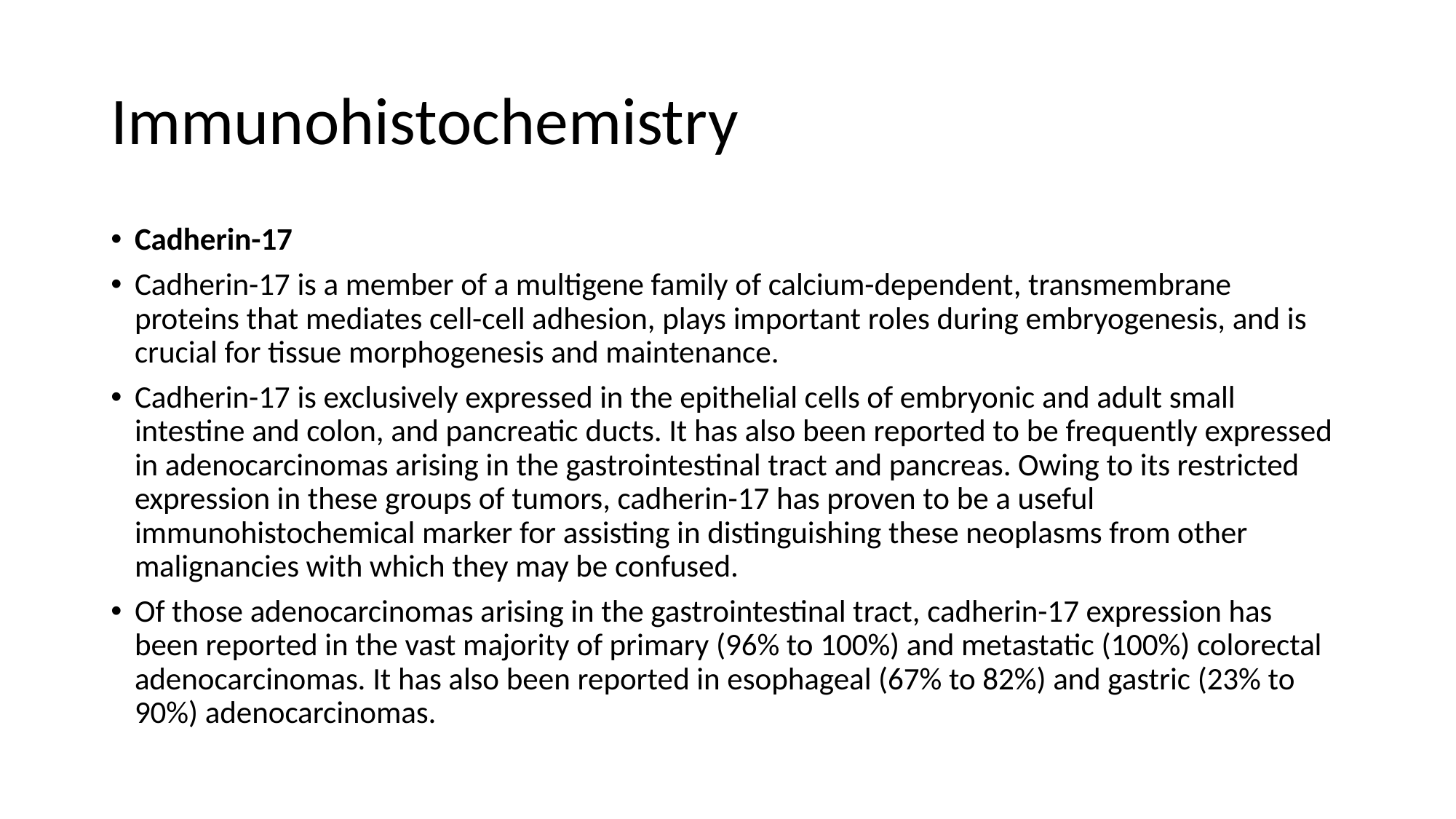

# Immunohistochemistry
Cadherin-17
Cadherin-17 is a member of a multigene family of calcium-dependent, transmembrane proteins that mediates cell-cell adhesion, plays important roles during embryogenesis, and is crucial for tissue morphogenesis and maintenance.
Cadherin-17 is exclusively expressed in the epithelial cells of embryonic and adult small intestine and colon, and pancreatic ducts. It has also been reported to be frequently expressed in adenocarcinomas arising in the gastrointestinal tract and pancreas. Owing to its restricted expression in these groups of tumors, cadherin-17 has proven to be a useful immunohistochemical marker for assisting in distinguishing these neoplasms from other malignancies with which they may be confused.
Of those adenocarcinomas arising in the gastrointestinal tract, cadherin-17 expression has been reported in the vast majority of primary (96% to 100%) and metastatic (100%) colorectal adenocarcinomas. It has also been reported in esophageal (67% to 82%) and gastric (23% to 90%) adenocarcinomas.